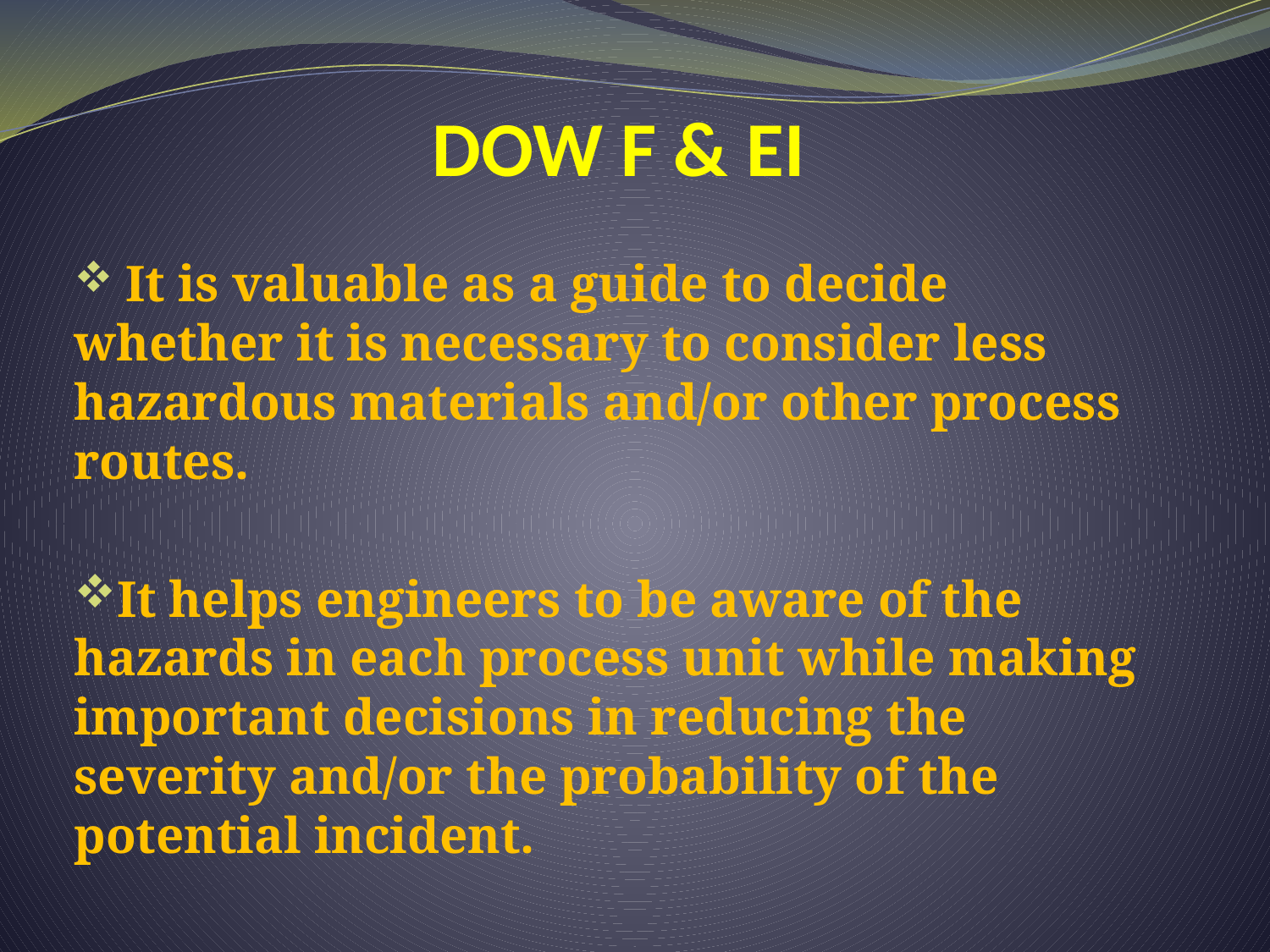

# DOW F & EI
 It is valuable as a guide to decide whether it is necessary to consider less hazardous materials and/or other process routes.

It helps engineers to be aware of the hazards in each process unit while making important decisions in reducing the severity and/or the probability of the potential incident.